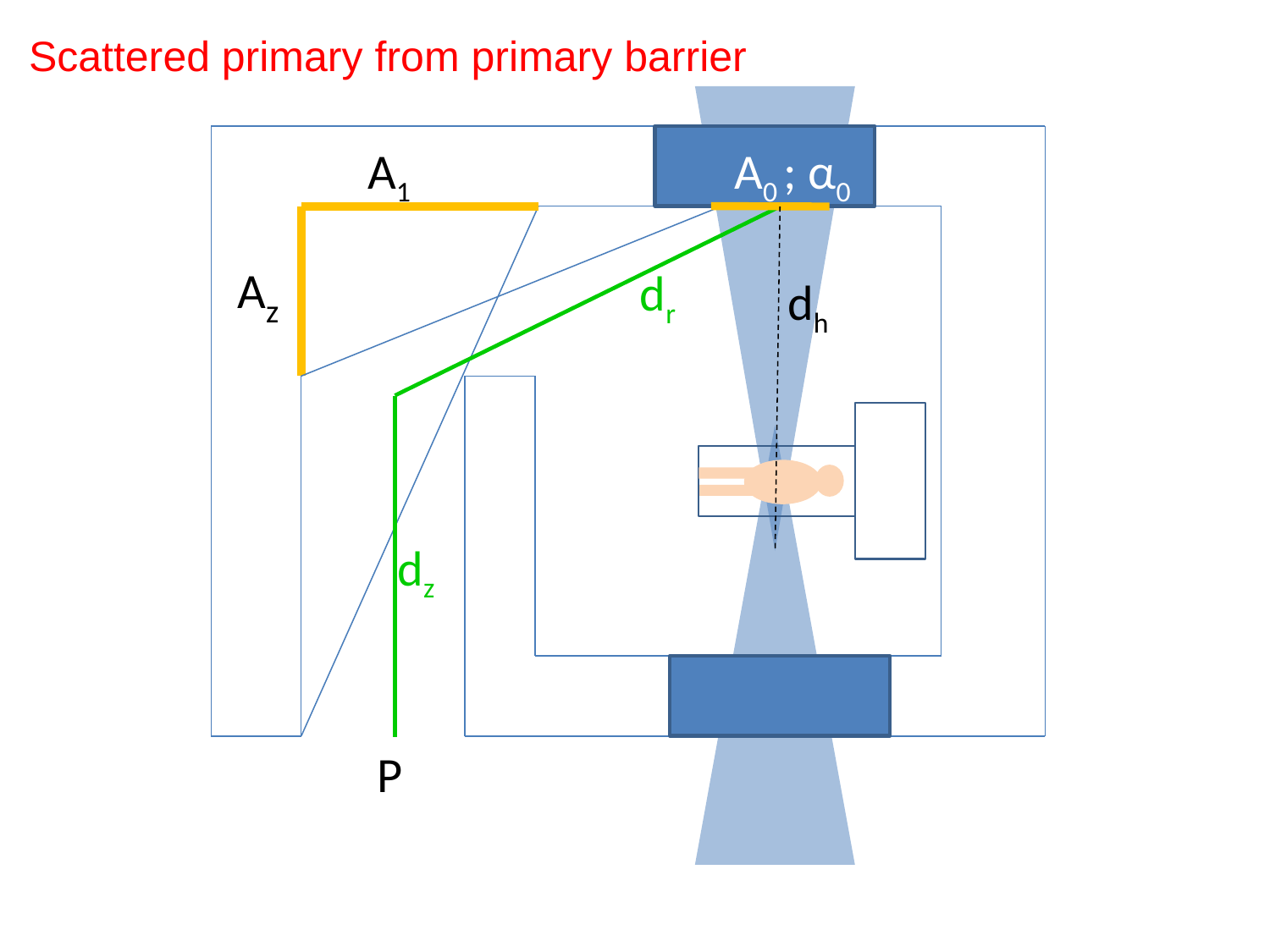

Scattered primary from primary barrier

A0 ; α0

P
A1
Az
dr
dh
dz